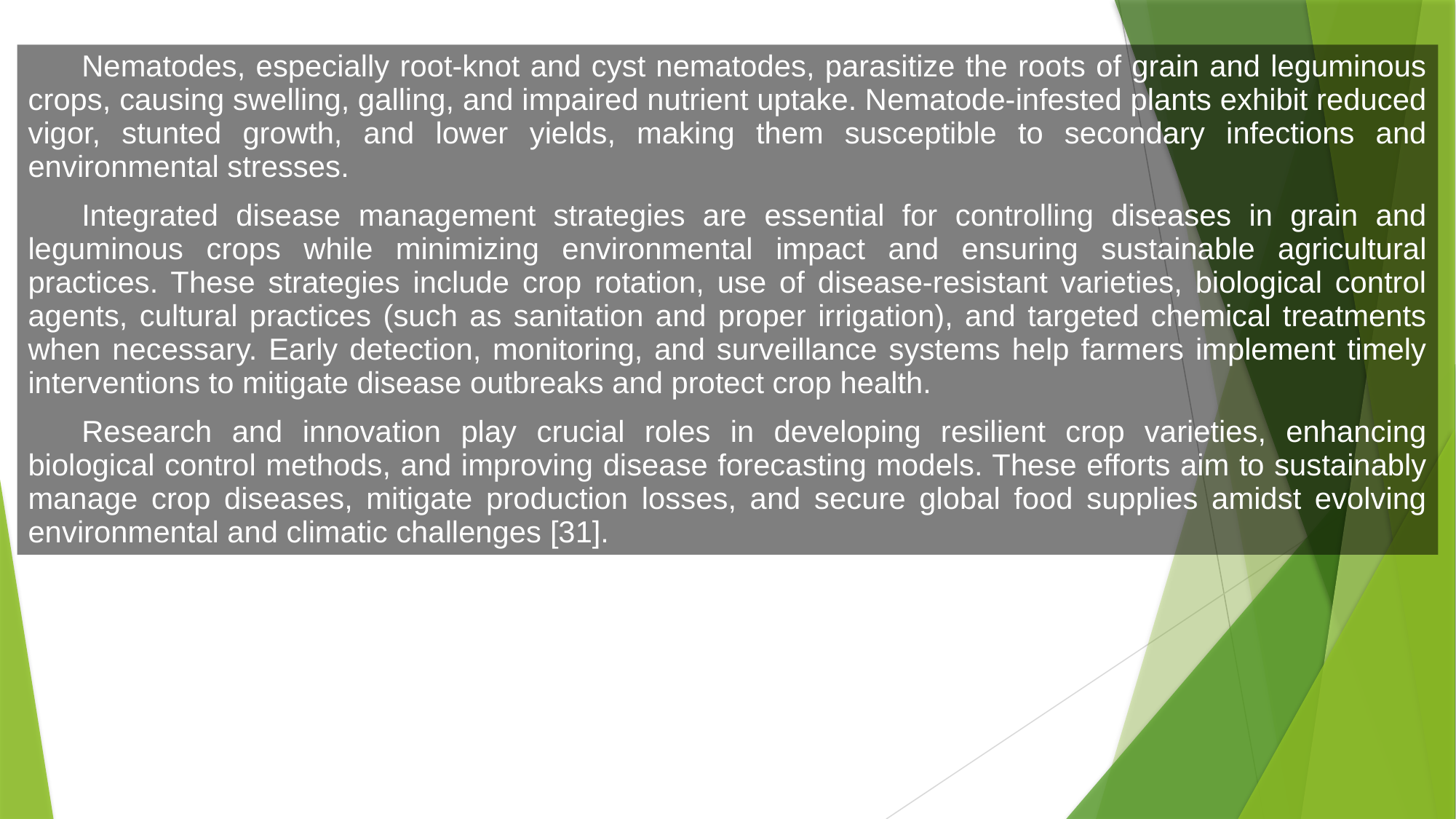

Nematodes, especially root-knot and cyst nematodes, parasitize the roots of grain and leguminous crops, causing swelling, galling, and impaired nutrient uptake. Nematode-infested plants exhibit reduced vigor, stunted growth, and lower yields, making them susceptible to secondary infections and environmental stresses.
Integrated disease management strategies are essential for controlling diseases in grain and leguminous crops while minimizing environmental impact and ensuring sustainable agricultural practices. These strategies include crop rotation, use of disease-resistant varieties, biological control agents, cultural practices (such as sanitation and proper irrigation), and targeted chemical treatments when necessary. Early detection, monitoring, and surveillance systems help farmers implement timely interventions to mitigate disease outbreaks and protect crop health.
Research and innovation play crucial roles in developing resilient crop varieties, enhancing biological control methods, and improving disease forecasting models. These efforts aim to sustainably manage crop diseases, mitigate production losses, and secure global food supplies amidst evolving environmental and climatic challenges [31].